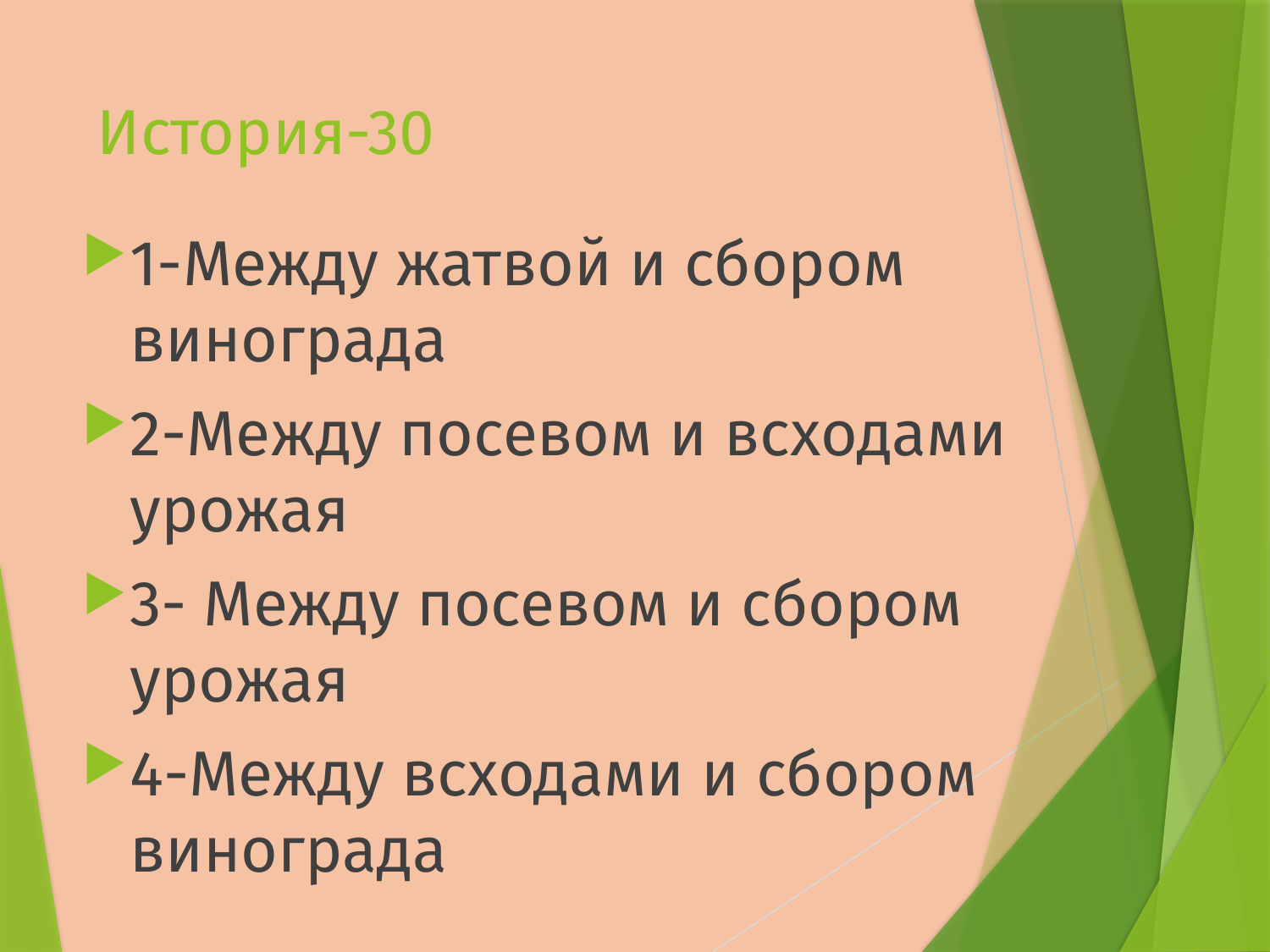

# История-30
1-Между жатвой и сбором винограда
2-Между посевом и всходами урожая
3- Между посевом и сбором урожая
4-Между всходами и сбором винограда